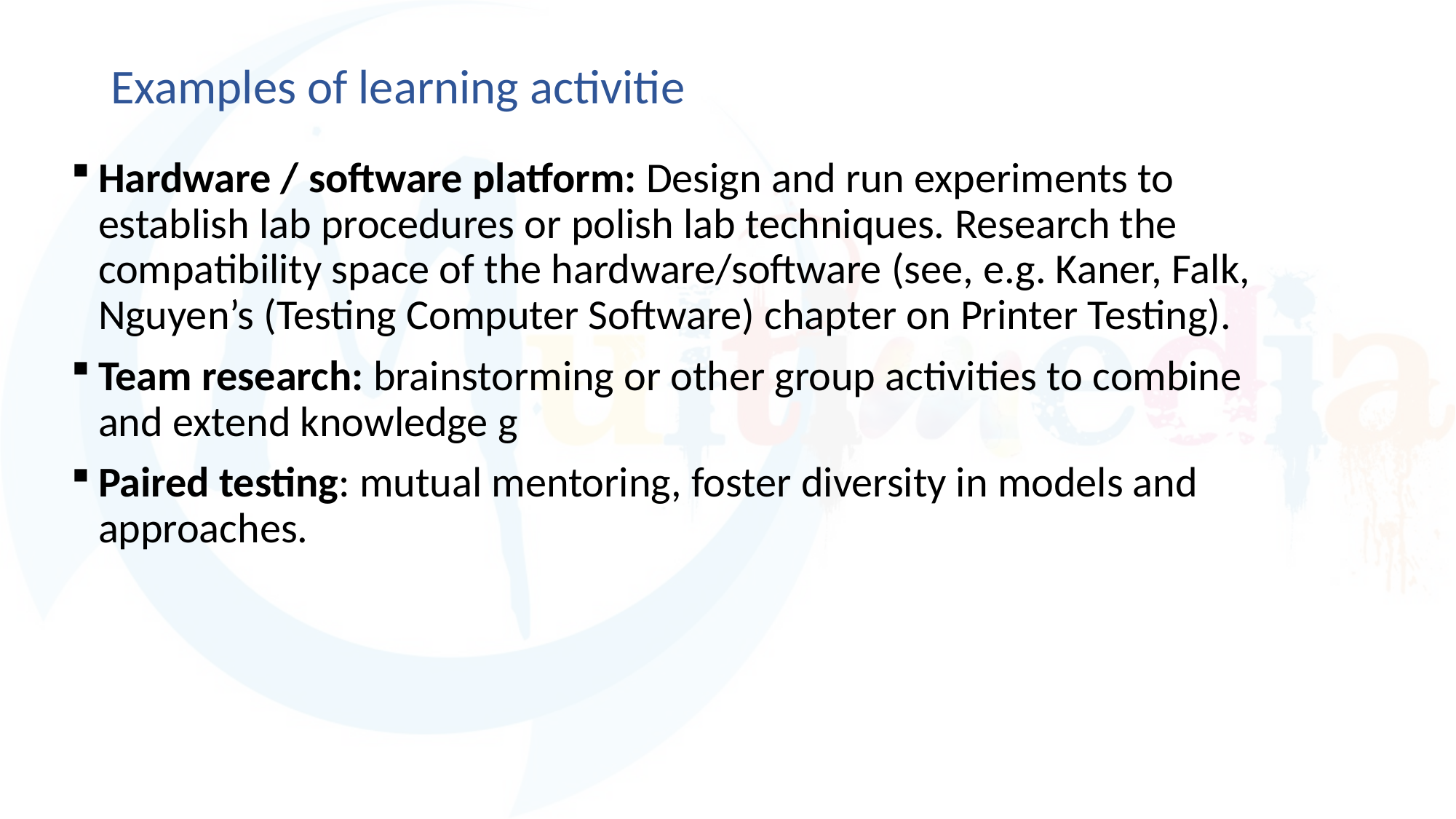

# Examples of learning activitie
Hardware / software platform: Design and run experiments to establish lab procedures or polish lab techniques. Research the compatibility space of the hardware/software (see, e.g. Kaner, Falk, Nguyen’s (Testing Computer Software) chapter on Printer Testing).
Team research: brainstorming or other group activities to combine and extend knowledge g
Paired testing: mutual mentoring, foster diversity in models and approaches.